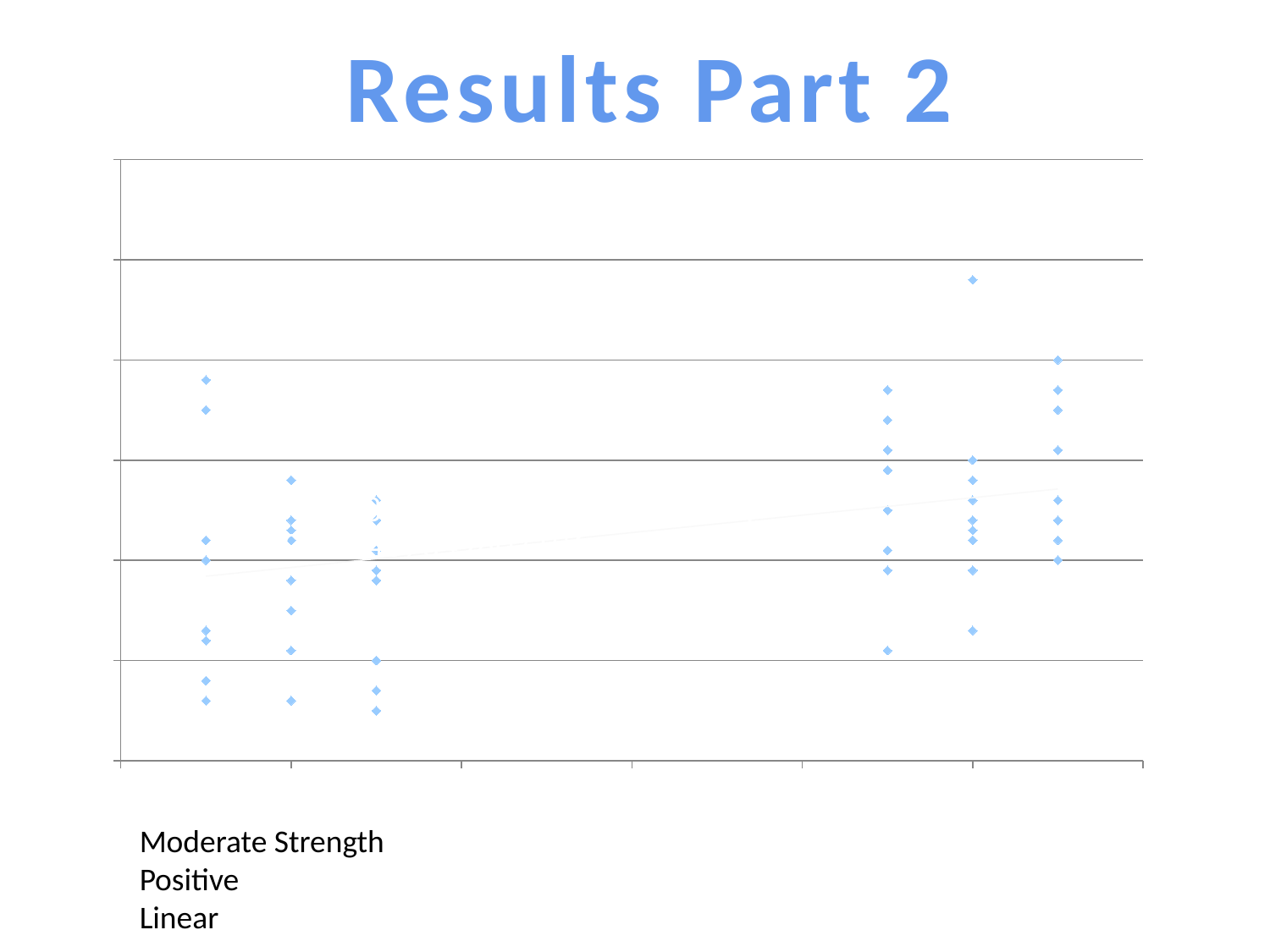

Results Part 2

### Chart

| Category |  |
|---|---|
Moderate Strength
Positive
Linear